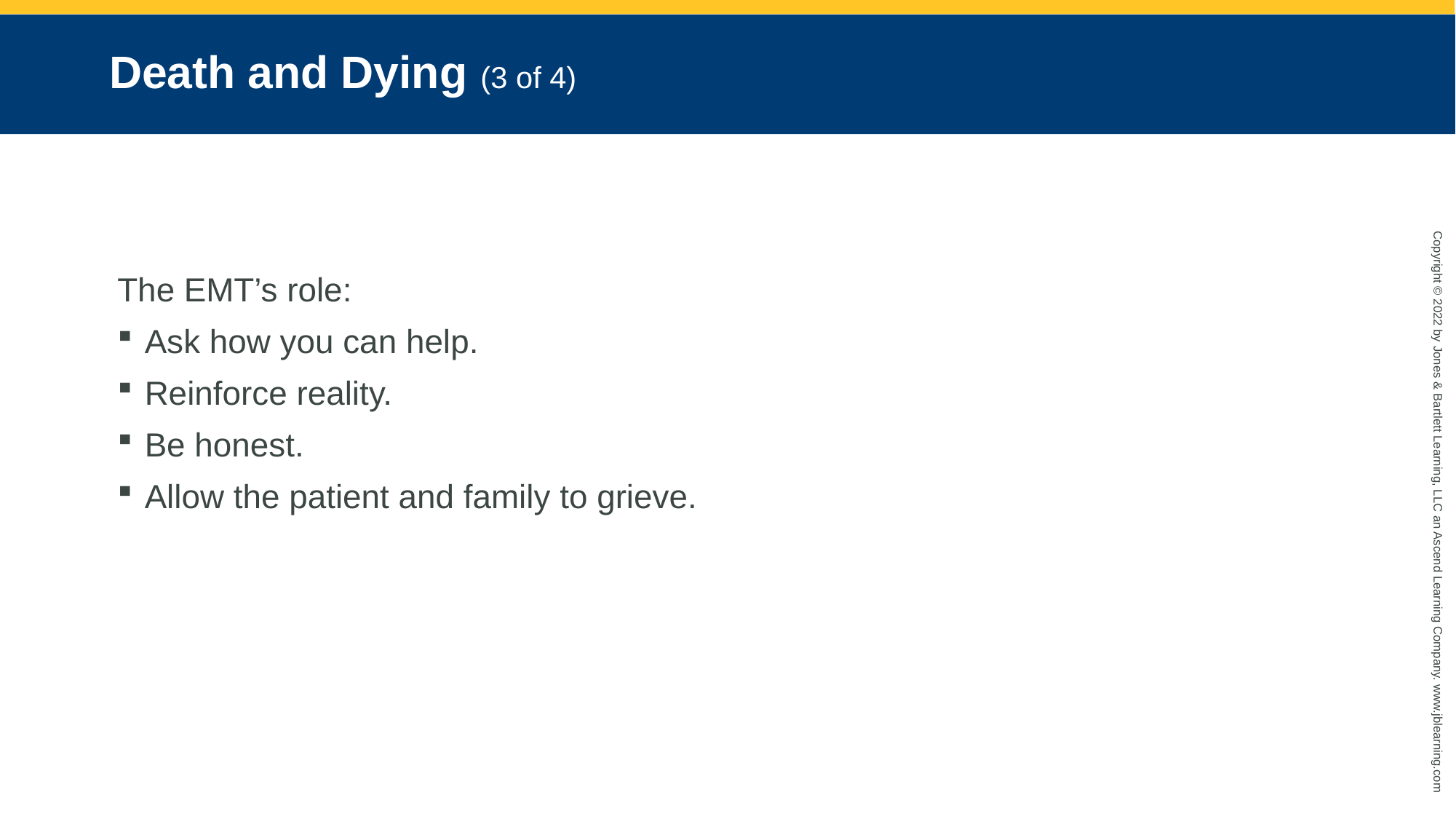

# Death and Dying (3 of 4)
The EMT’s role:
Ask how you can help.
Reinforce reality.
Be honest.
Allow the patient and family to grieve.